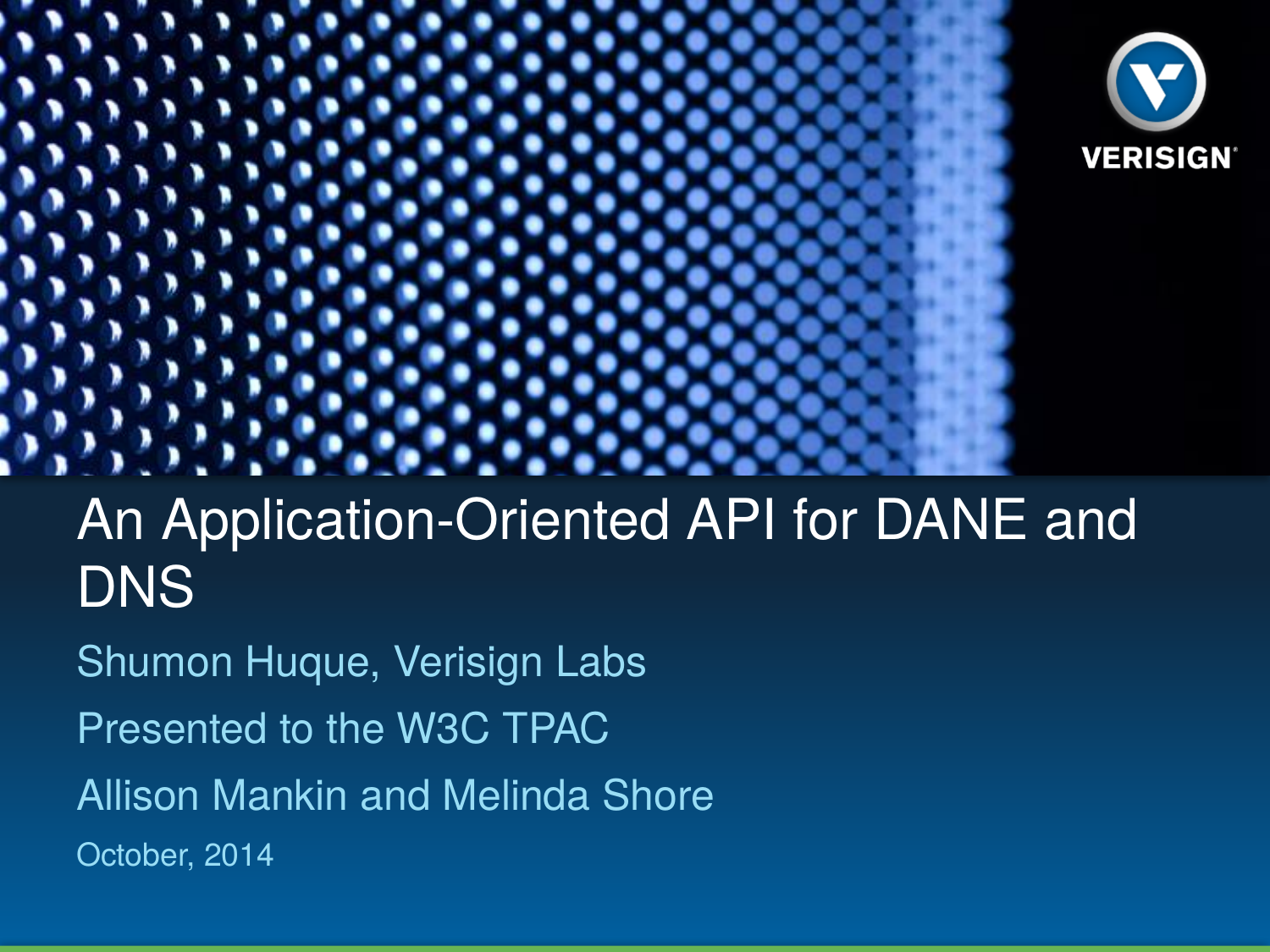

# An Application-Oriented API for DANE and DNS
Shumon Huque, Verisign Labs
Presented to the W3C TPAC
Allison Mankin and Melinda Shore
October, 2014